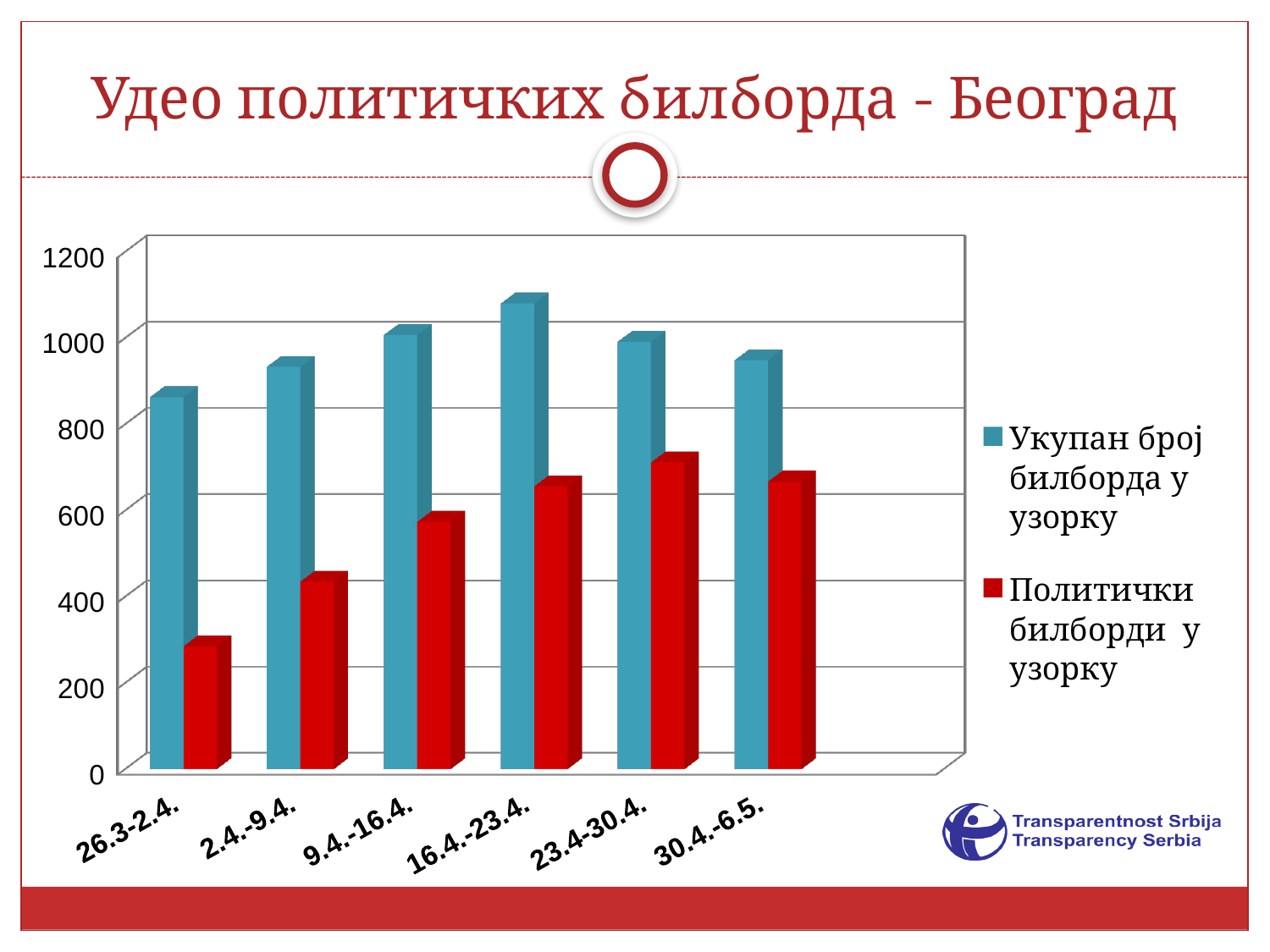

# Удео политичких билборда - Београд

[unsupported chart]